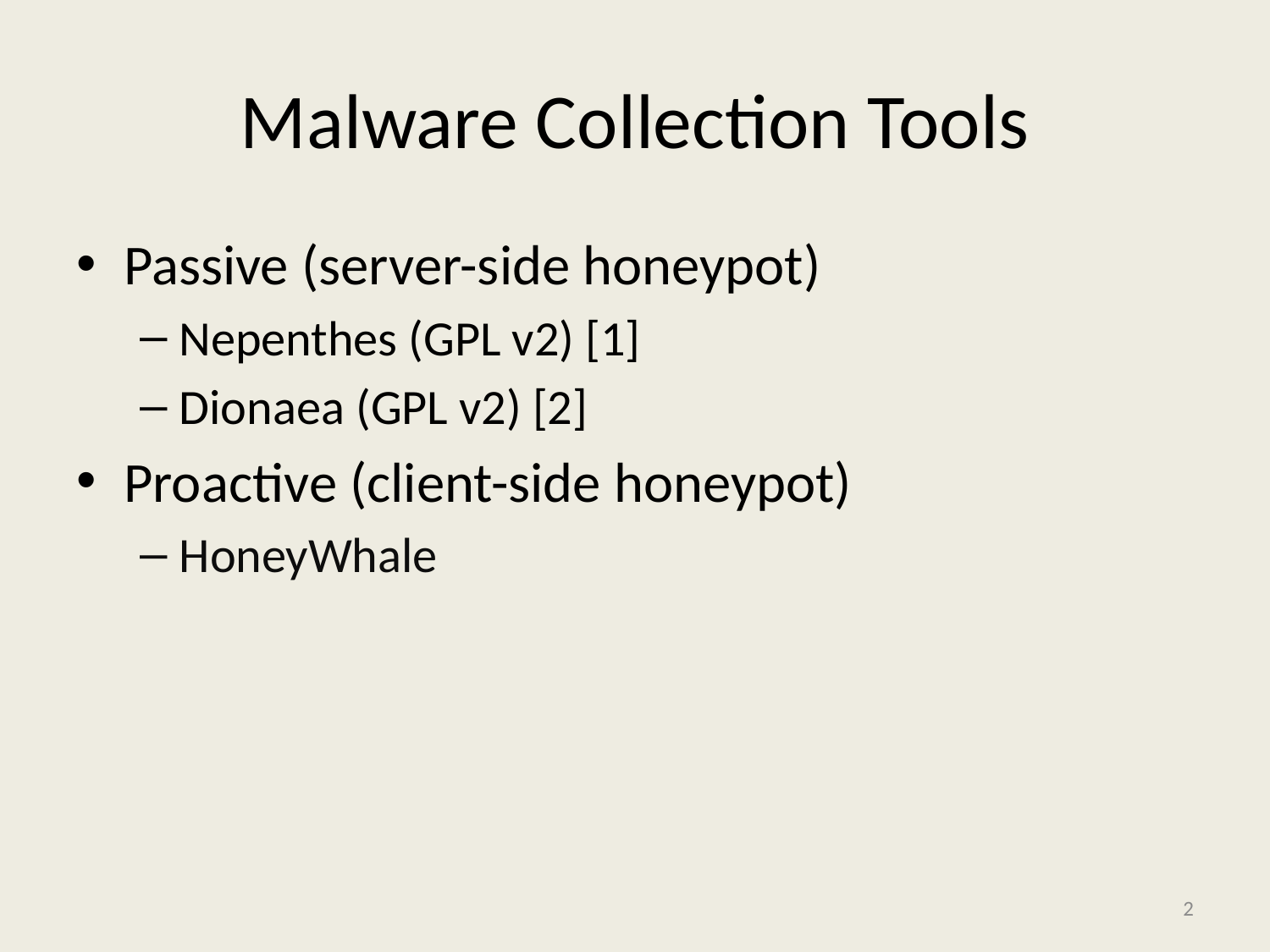

# Malware Collection Tools
Passive (server-side honeypot)
Nepenthes (GPL v2) [1]
Dionaea (GPL v2) [2]
Proactive (client-side honeypot)
HoneyWhale

2